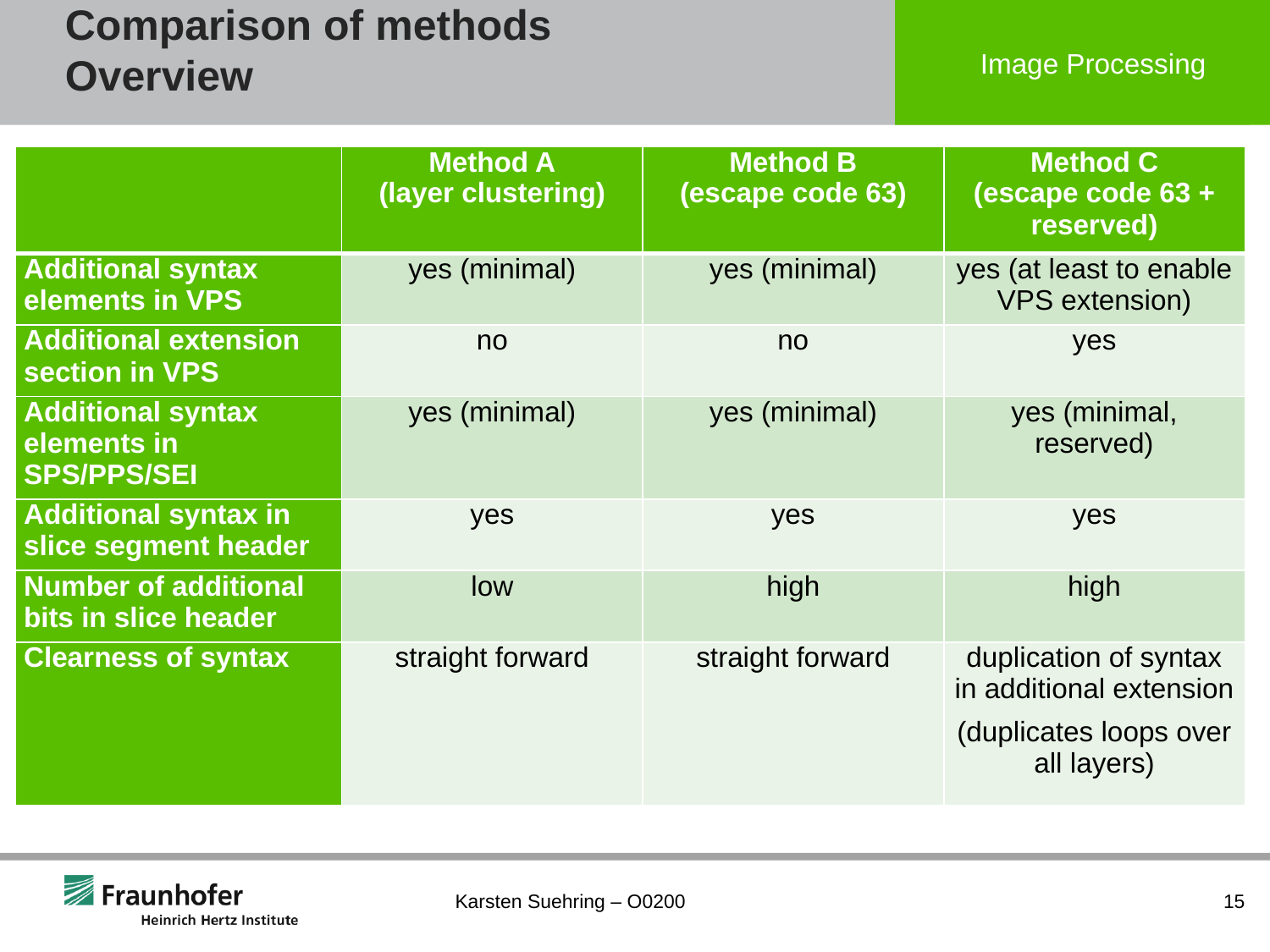

# Comparison of methods Overview
|  | Method A (layer clustering) | Method B (escape code 63) | Method C (escape code 63 + reserved) |
| --- | --- | --- | --- |
| Additional syntax elements in VPS | yes (minimal) | yes (minimal) | yes (at least to enable VPS extension) |
| Additional extension section in VPS | no | no | yes |
| Additional syntax elements in SPS/PPS/SEI | yes (minimal) | yes (minimal) | yes (minimal, reserved) |
| Additional syntax in slice segment header | yes | yes | yes |
| Number of additional bits in slice header | low | high | high |
| Clearness of syntax | straight forward | straight forward | duplication of syntax in additional extension (duplicates loops over all layers) |
Karsten Suehring – O0200
15